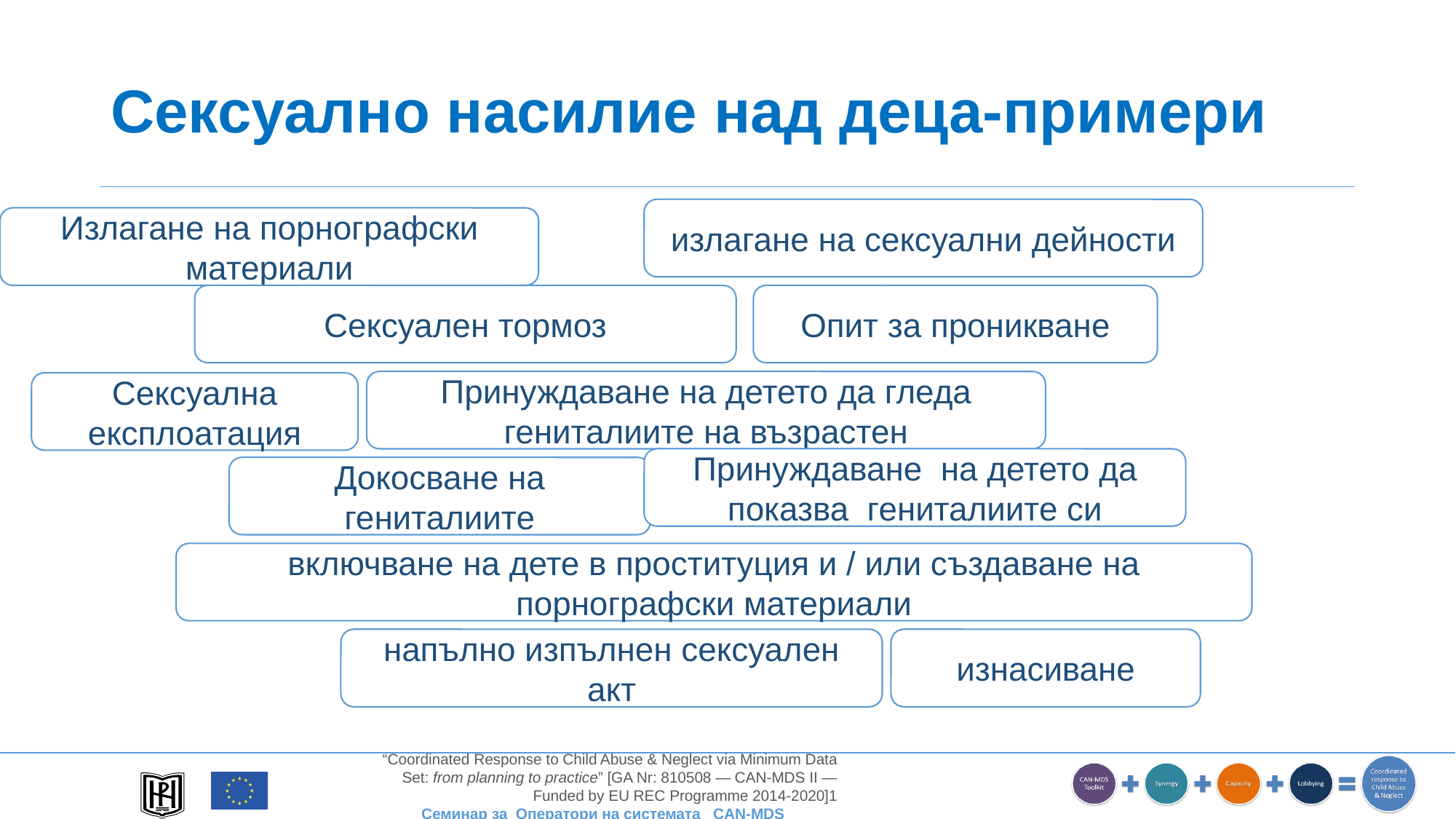

# Сексуално насилие над деца-примери
излагане на сексуални дейности
Излагане на порнографски материали
Сексуален тормоз
Опит за проникване
Принуждаване на детето да гледа гениталиите на възрастен
Сексуална експлоатация
Принуждаване  на детето да показва  гениталиите си
Докосване на гениталиите
включване на дете в проституция и / или създаване на порнографски материали
напълно изпълнен сексуален акт
изнасиване